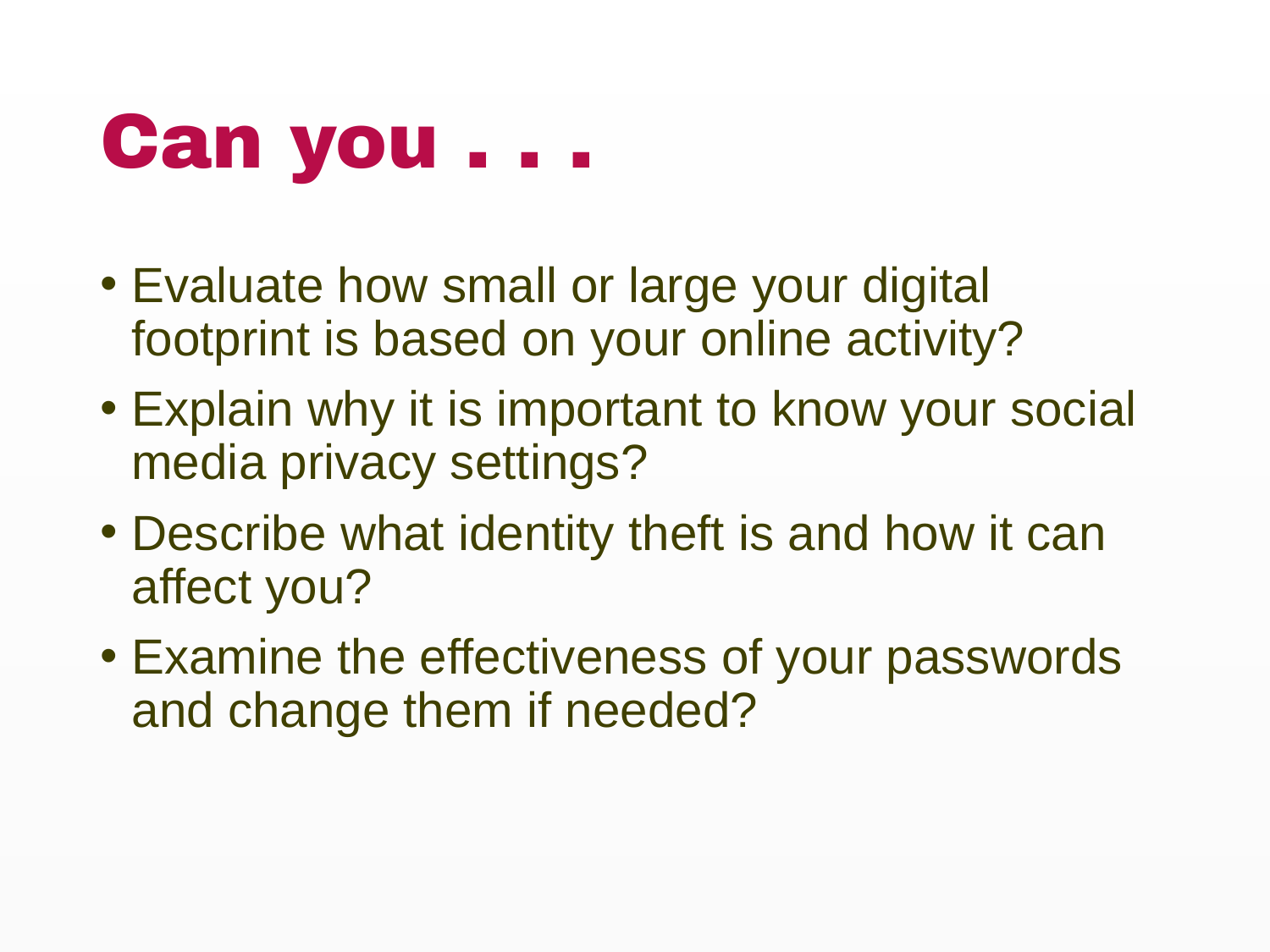

# Can you . . .
Evaluate how small or large your digital footprint is based on your online activity?
Explain why it is important to know your social media privacy settings?
Describe what identity theft is and how it can affect you?
Examine the effectiveness of your passwords and change them if needed?